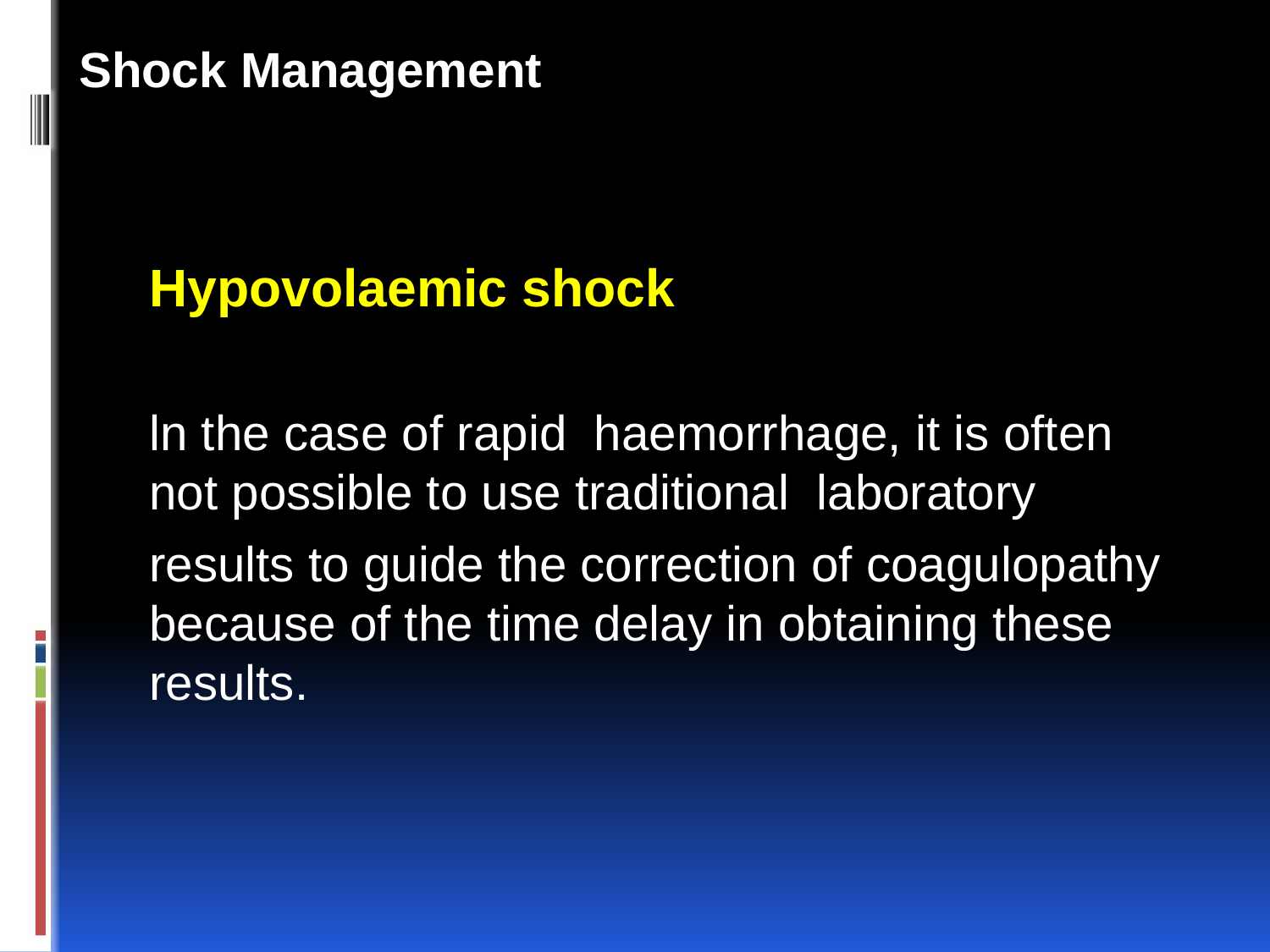

Shock Management
Hypovolaemic shock

ln the case of rapid  haemorrhage, it is often not possible to use traditional  laboratory
results to guide the correction of coagulopathy because of the time delay in obtaining these results.